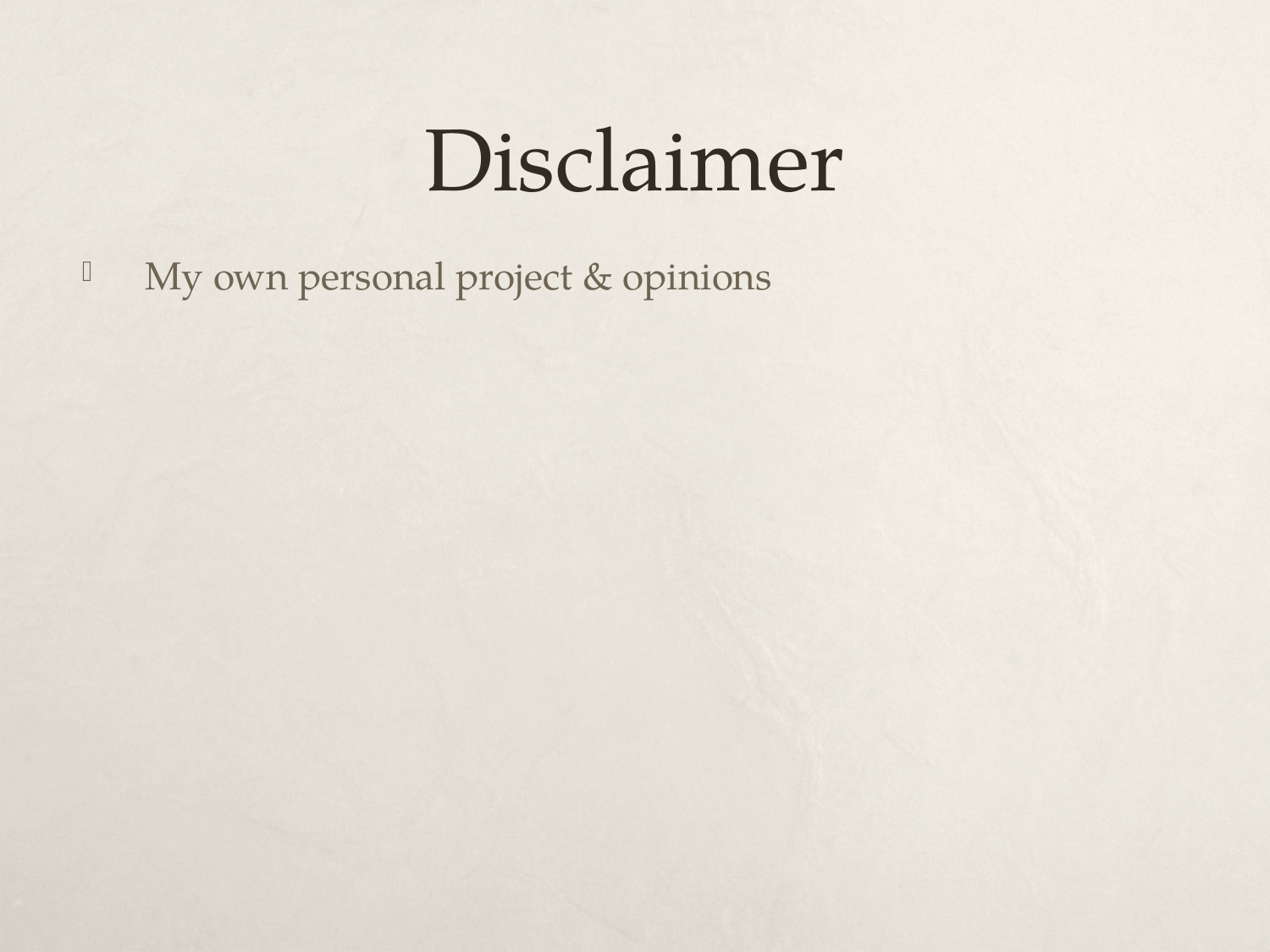

# Disclaimer
My own personal project & opinions